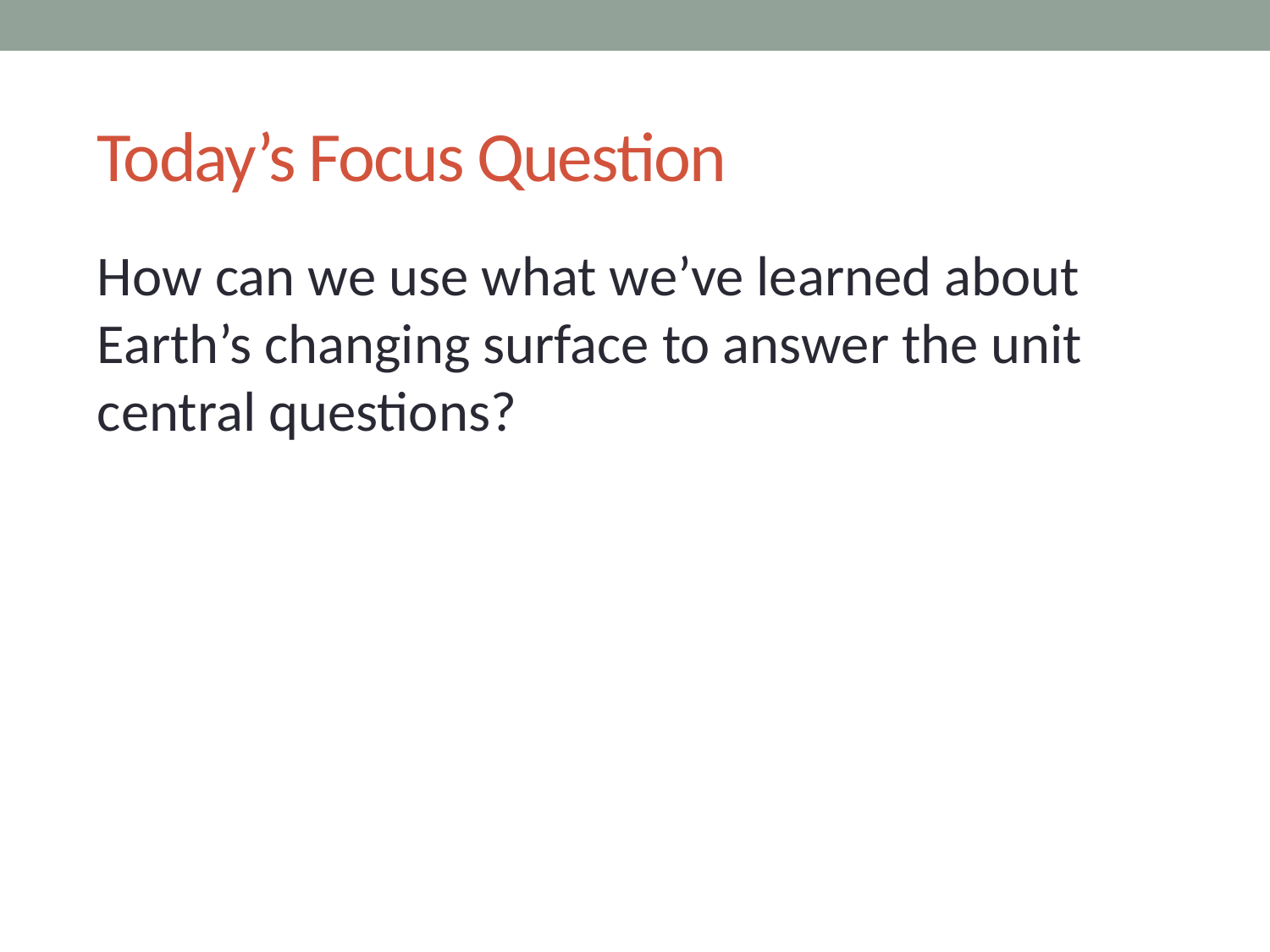

# Today’s Focus Question
How can we use what we’ve learned about Earth’s changing surface to answer the unit central questions?